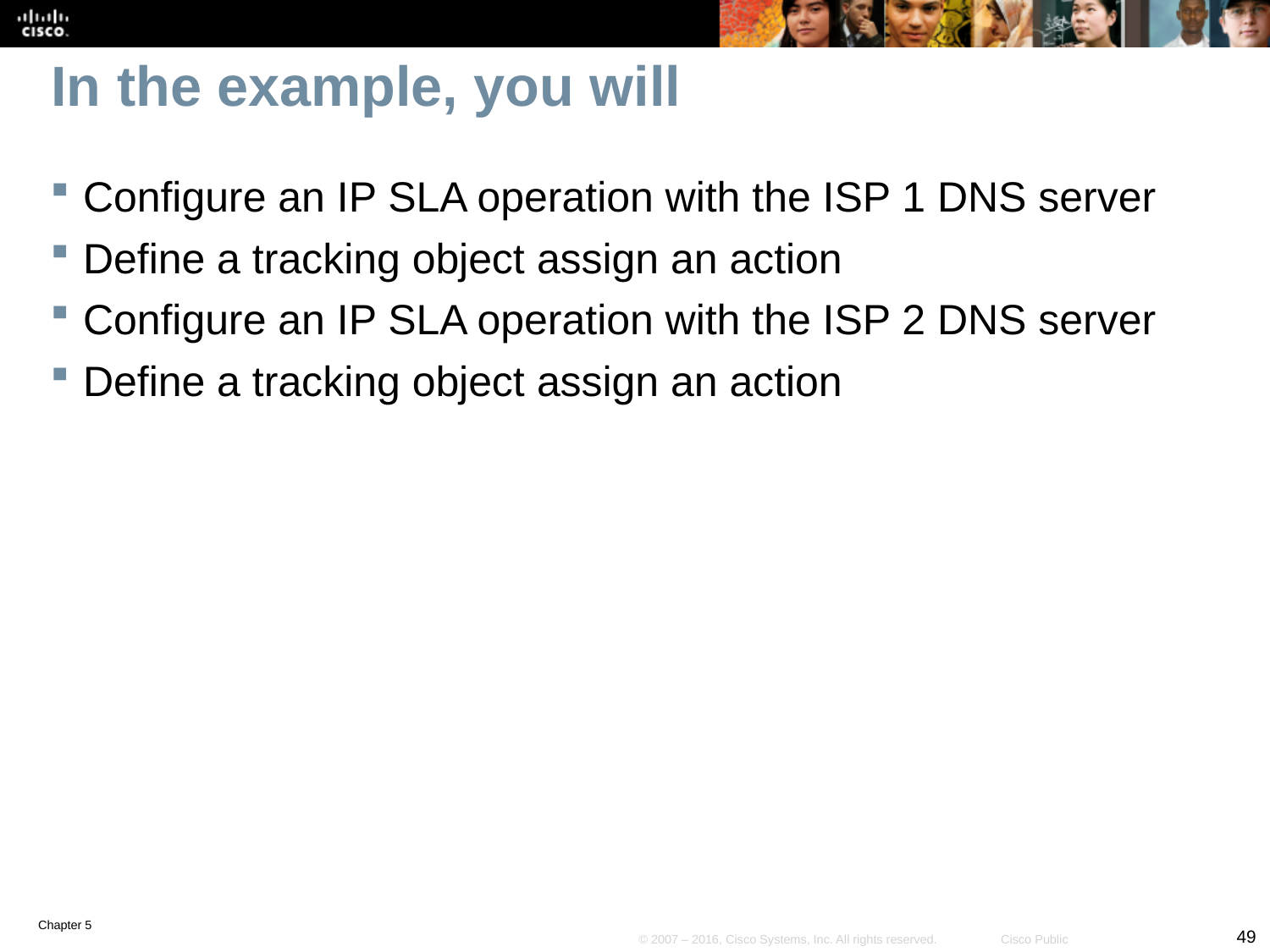

# In the example, you will
Configure an IP SLA operation with the ISP 1 DNS server
Define a tracking object assign an action
Configure an IP SLA operation with the ISP 2 DNS server
Define a tracking object assign an action